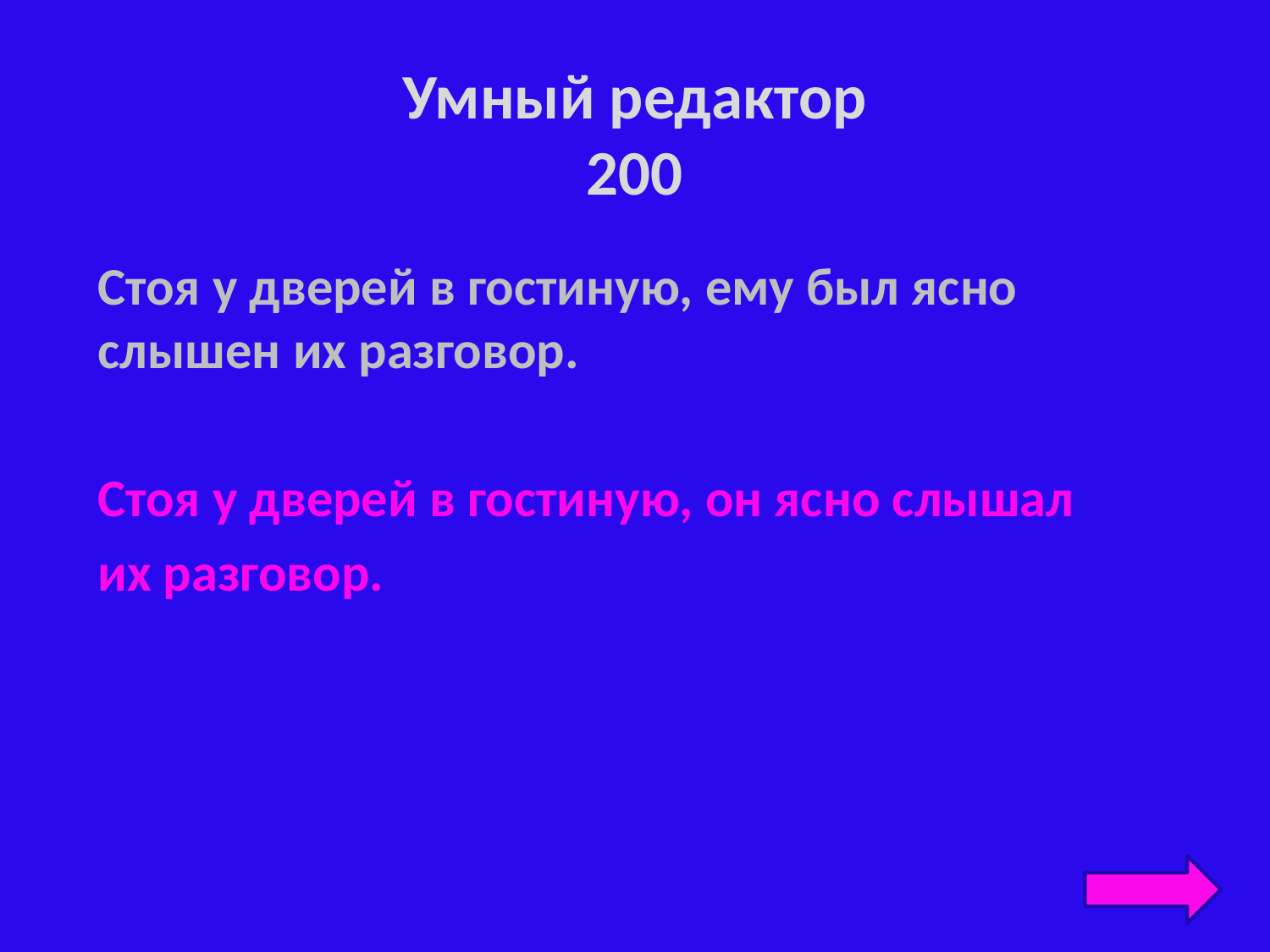

# Умный редактор 200
Стоя у дверей в гостиную, ему был ясно слышен их разговор.

Стоя у дверей в гостиную, он ясно слышал
их разговор.